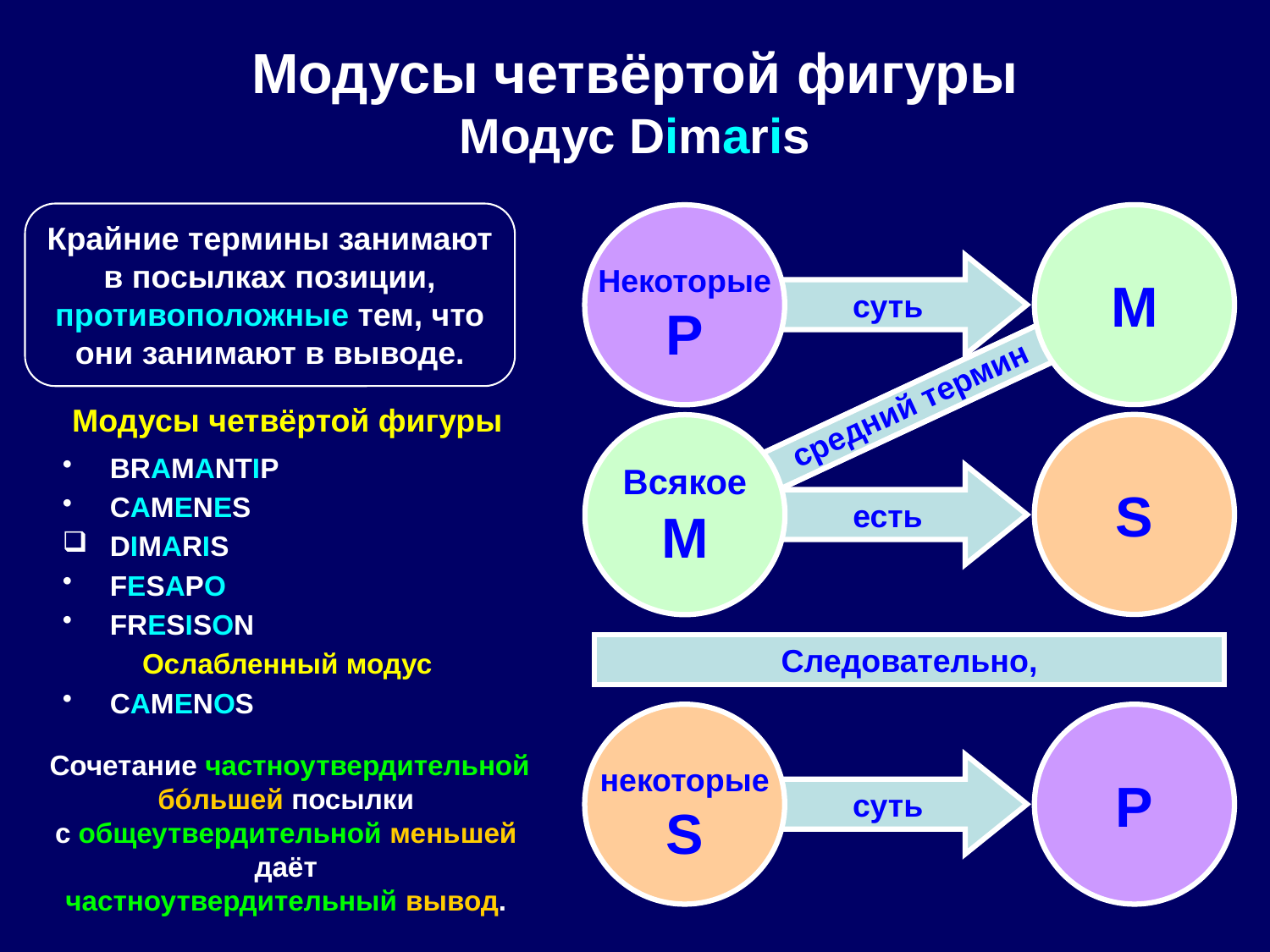

# Модусы четвёртой фигуры Модус Dimaris
M
Крайние термины занимают
в посылках позиции,
противоположные тем, что
они занимают в выводе.
Некоторые
P
суть
Модусы четвёртой фигуры
BRAMANTIP
CAMENES
DIMARIS
FESAPO
FRESISON
Ослабленный модус
CAMENOS
  средний термин
суть
S
Всякое
M
есть
Следовательно,
некоторые
S
P
Сочетание частноутвердительной бóльшей посылки
с общеутвердительной меньшей
даёт
частноутвердительный вывод.
суть